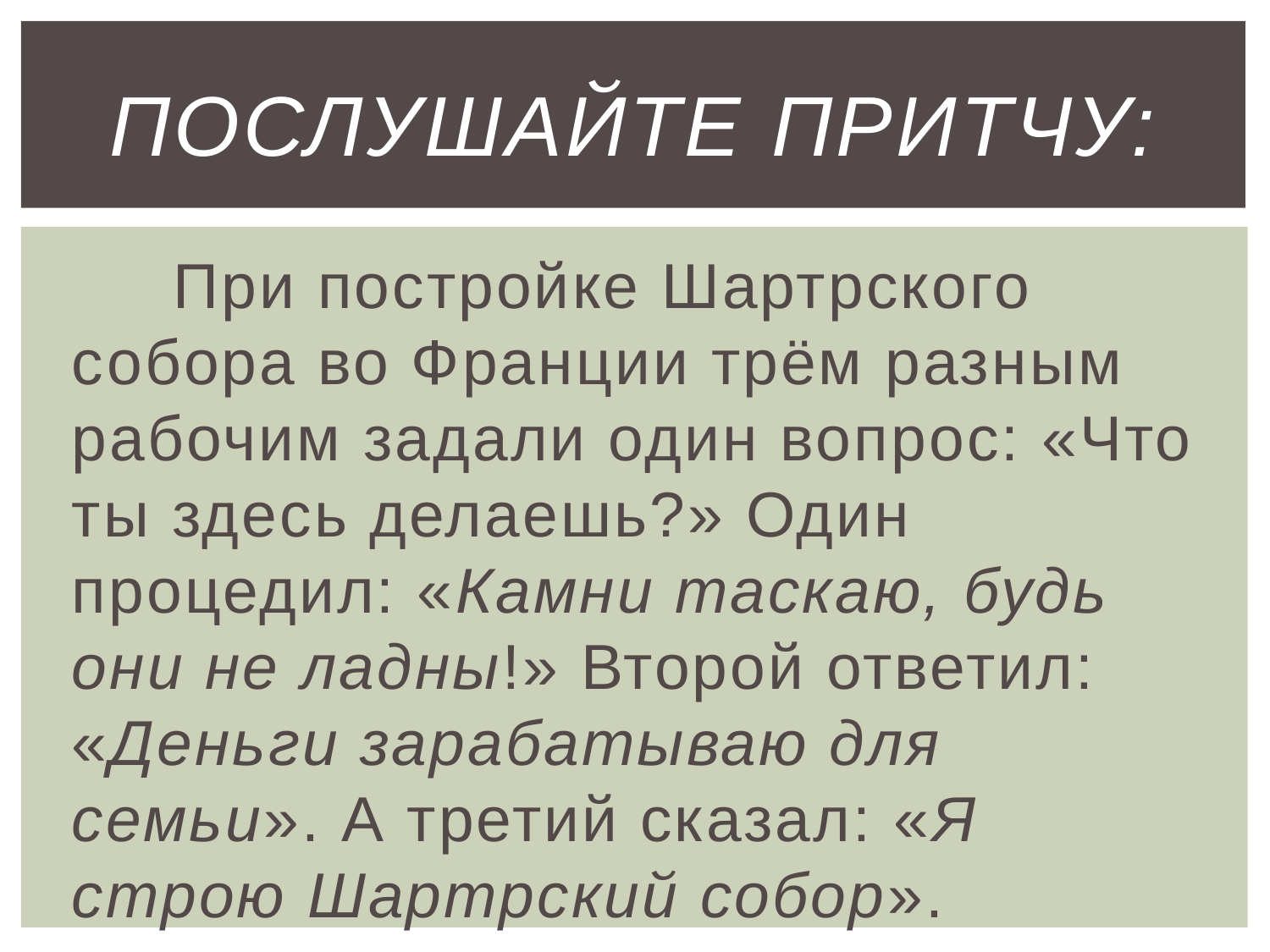

# Послушайте притчу:
     При постройке Шартрского собора во Франции трём разным рабочим задали один вопрос: «Что ты здесь делаешь?» Один процедил: «Камни таскаю, будь они не ладны!» Второй ответил: «Деньги зарабатываю для семьи». А третий сказал: «Я строю Шартрский собор».